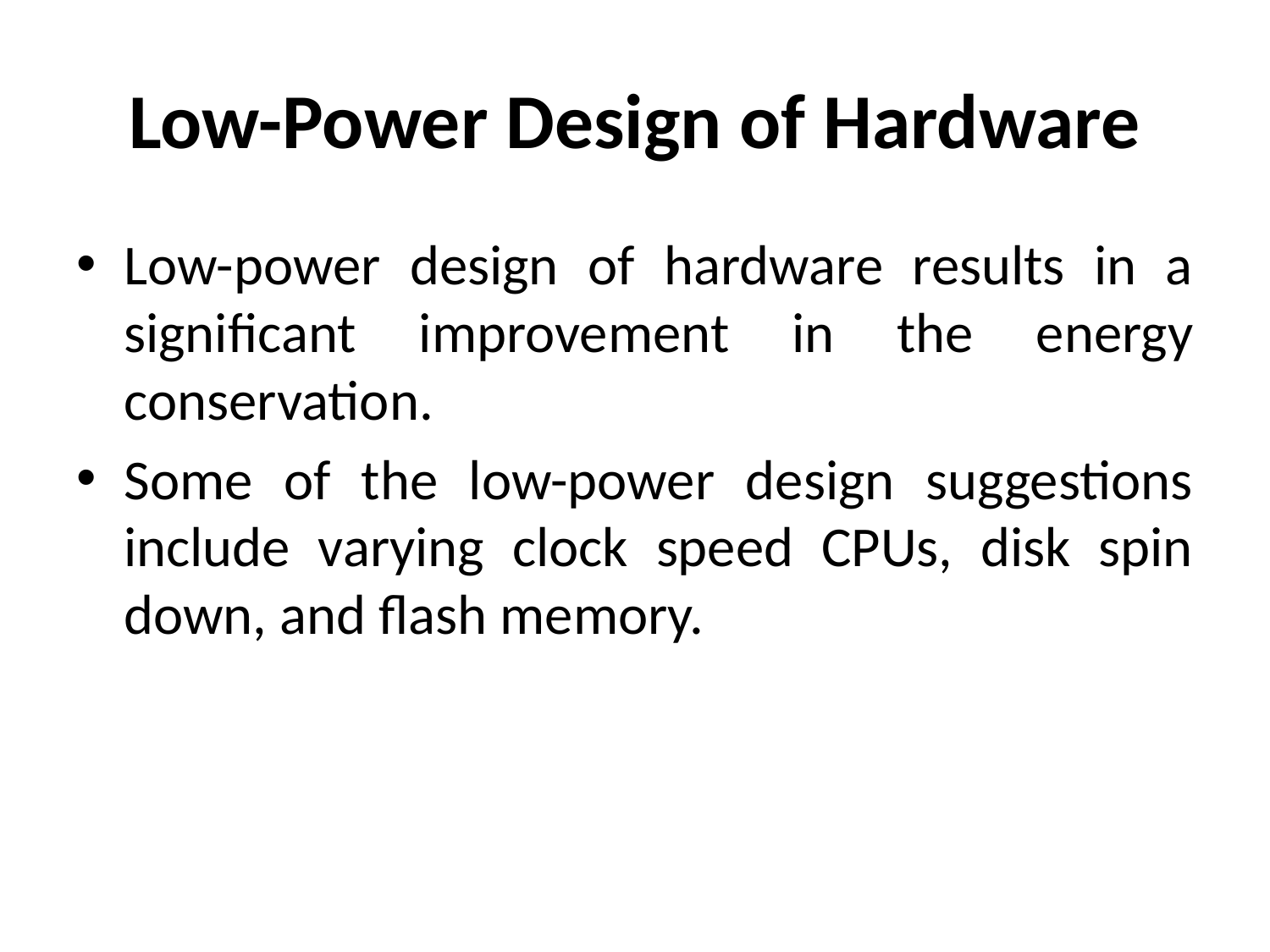

# Low-Power Design of Hardware
Low-power design of hardware results in a significant improvement in the energy conservation.
Some of the low-power design suggestions include varying clock speed CPUs, disk spin down, and flash memory.